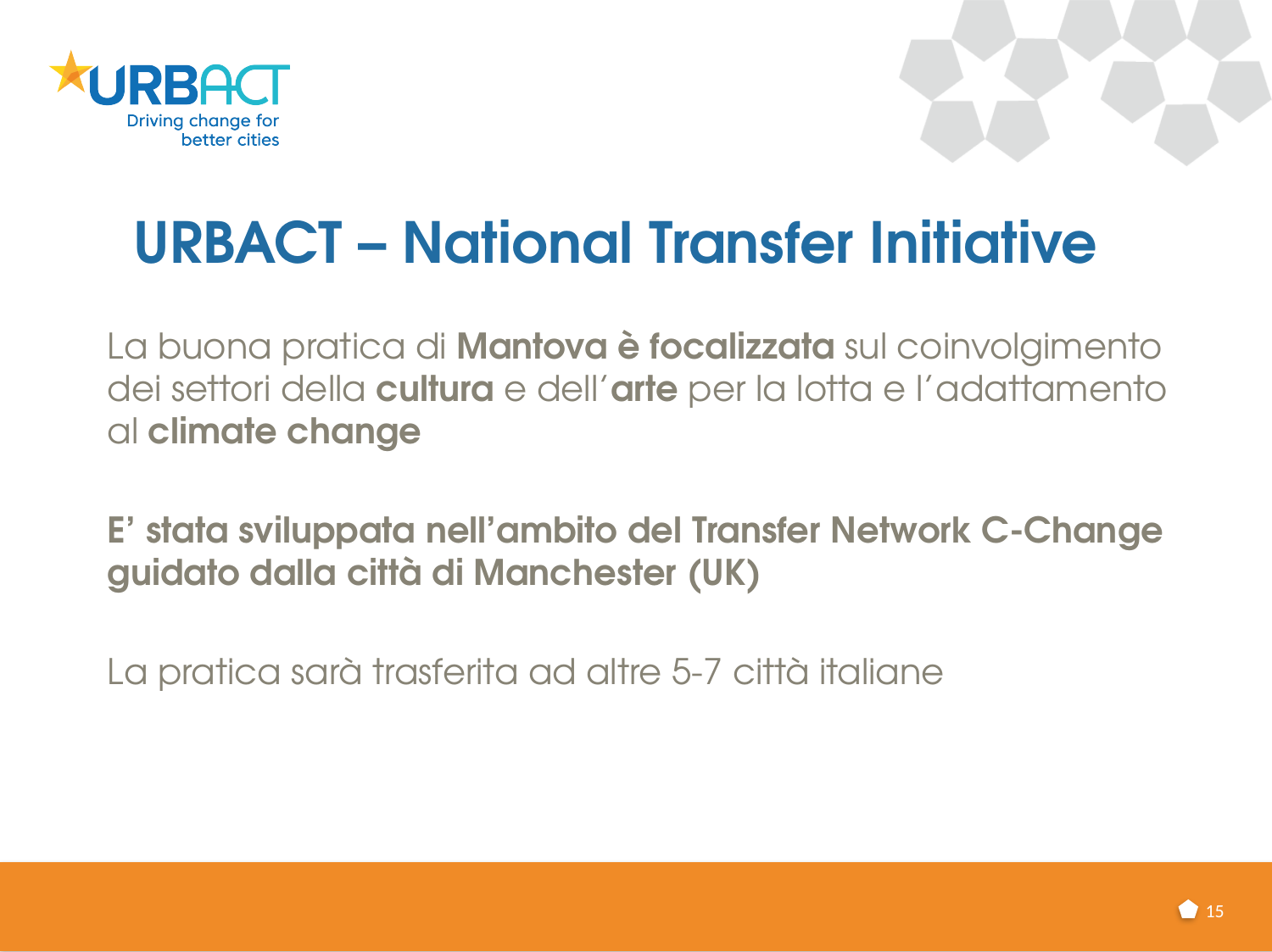

URBACT – National Transfer Initiative

La buona pratica di Mantova è focalizzata sul coinvolgimento dei settori della cultura e dell’arte per la lotta e l’adattamento al climate change

E’ stata sviluppata nell’ambito del Transfer Network C-Change guidato dalla città di Manchester (UK)

La pratica sarà trasferita ad altre 5-7 città italiane

15